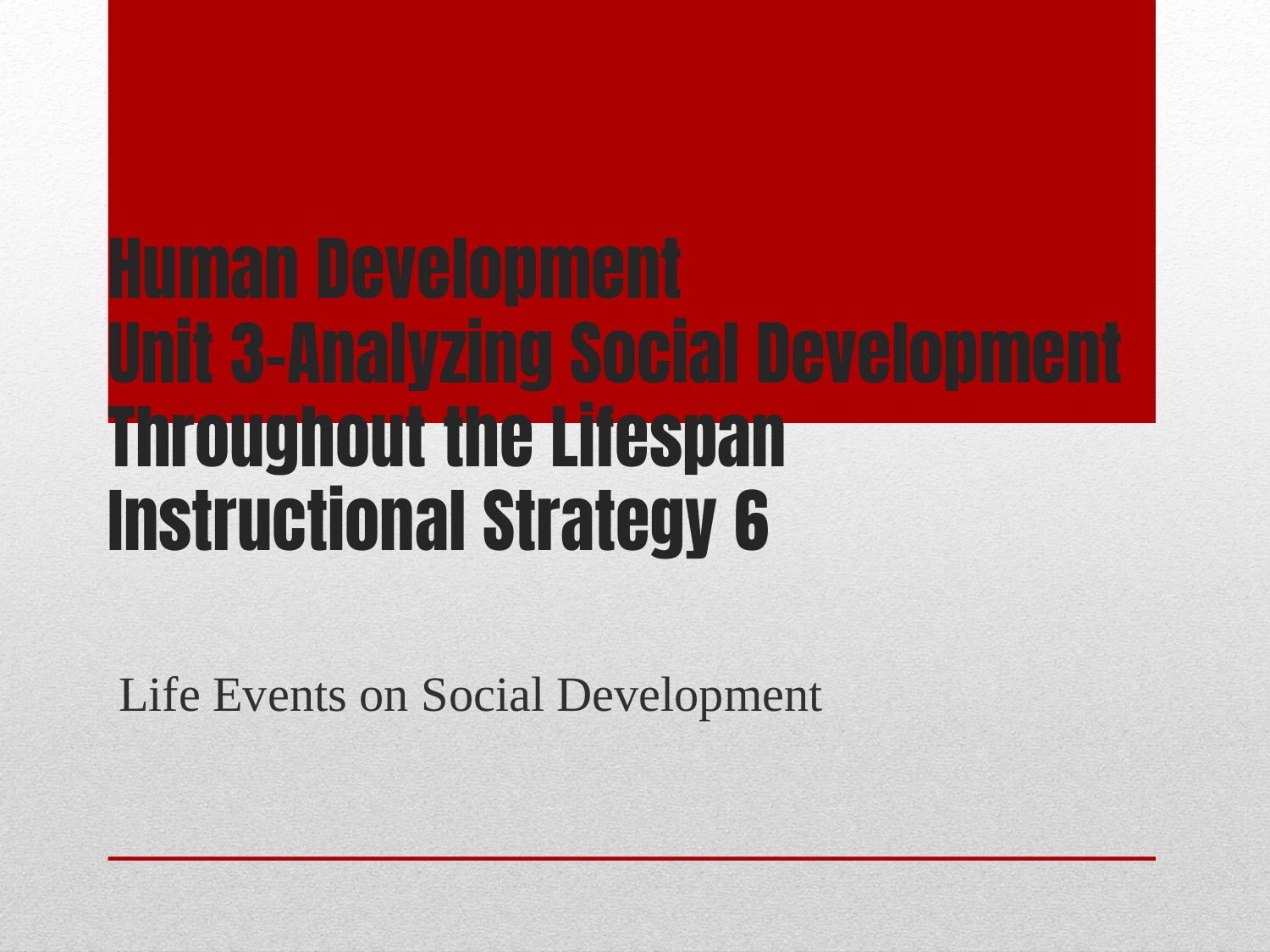

# Human Development Unit 3–Analyzing Social Development Throughout the Lifespan Instructional Strategy 6
Life Events on Social Development